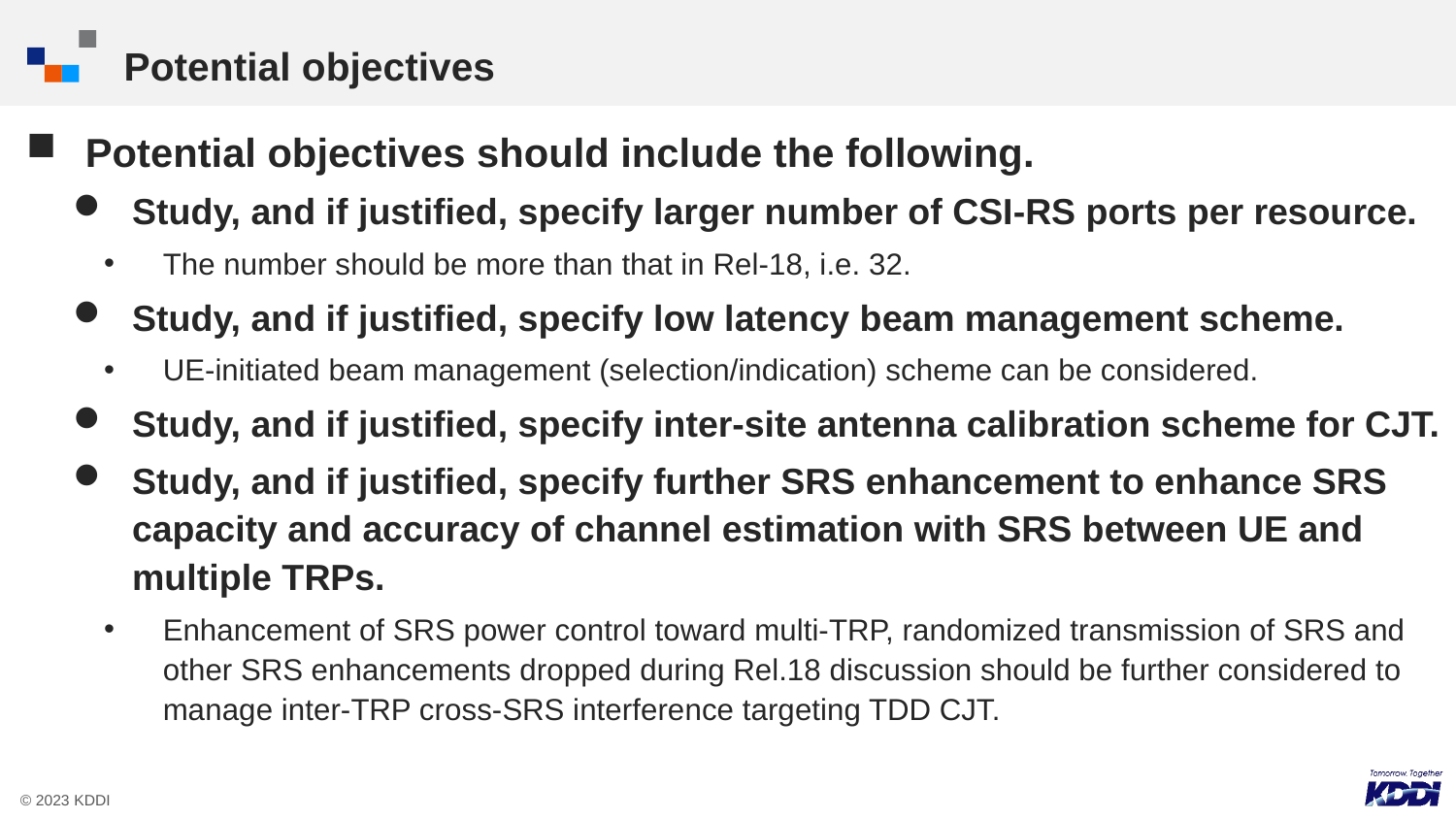

# Potential objectives
Potential objectives should include the following.
Study, and if justified, specify larger number of CSI-RS ports per resource.
The number should be more than that in Rel-18, i.e. 32.
Study, and if justified, specify low latency beam management scheme.
UE-initiated beam management (selection/indication) scheme can be considered.
Study, and if justified, specify inter-site antenna calibration scheme for CJT.
Study, and if justified, specify further SRS enhancement to enhance SRS capacity and accuracy of channel estimation with SRS between UE and multiple TRPs.
Enhancement of SRS power control toward multi-TRP, randomized transmission of SRS and other SRS enhancements dropped during Rel.18 discussion should be further considered to manage inter-TRP cross-SRS interference targeting TDD CJT.